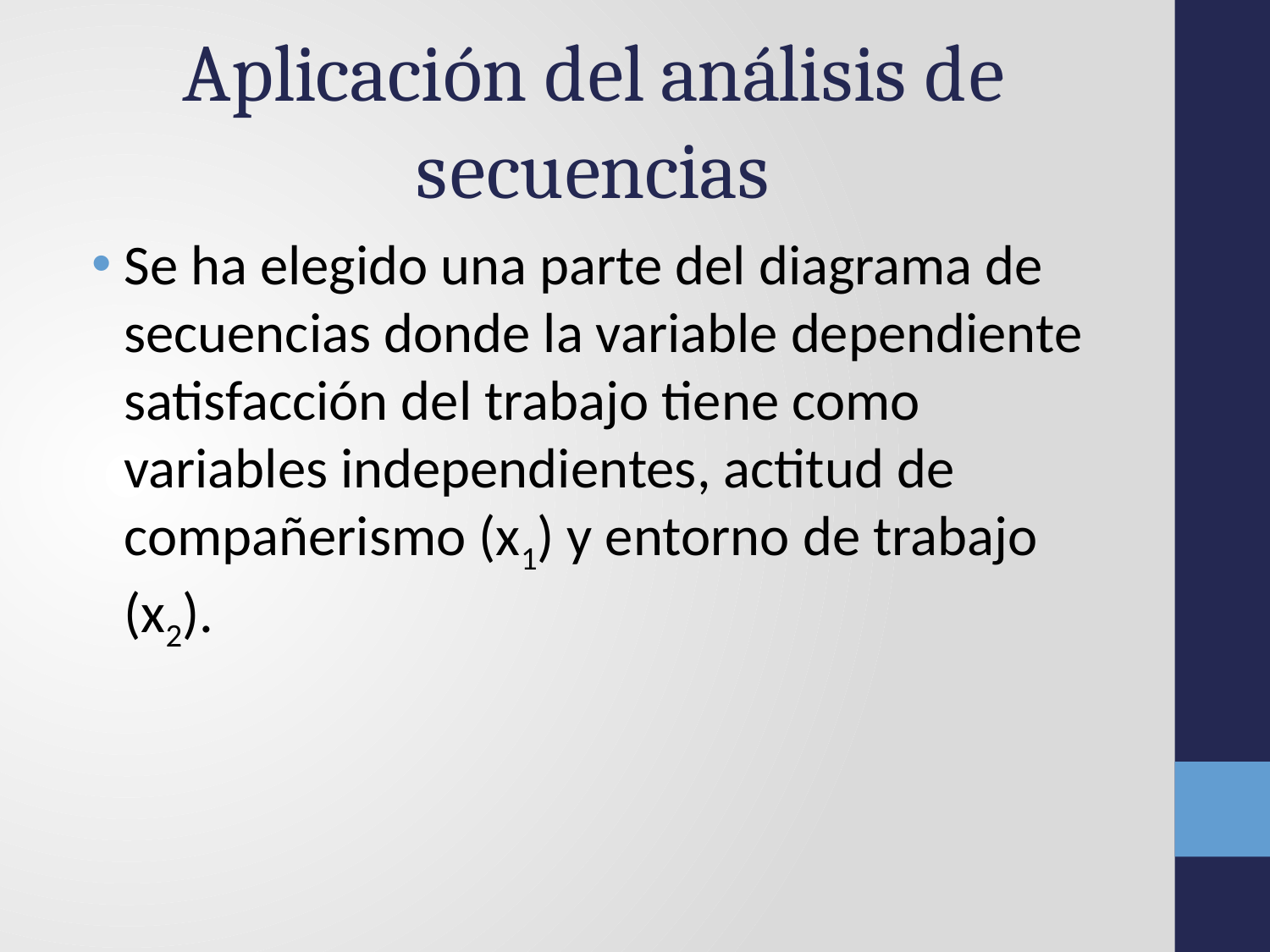

# Aplicación del análisis de secuencias
Se ha elegido una parte del diagrama de secuencias donde la variable dependiente satisfacción del trabajo tiene como variables independientes, actitud de compañerismo (x1) y entorno de trabajo (x2).